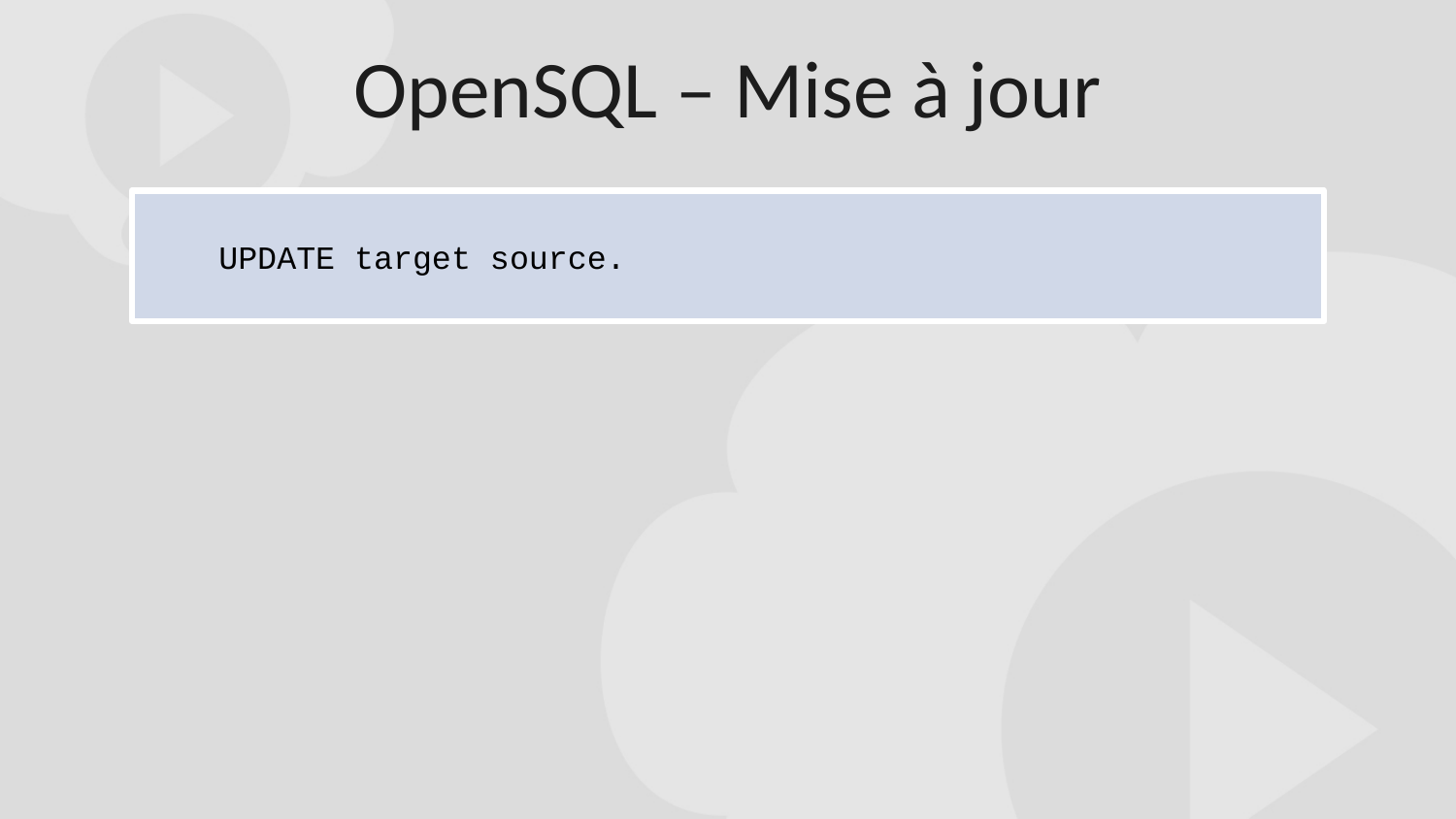

OpenSQL – Mise à jour

UPDATE target source.